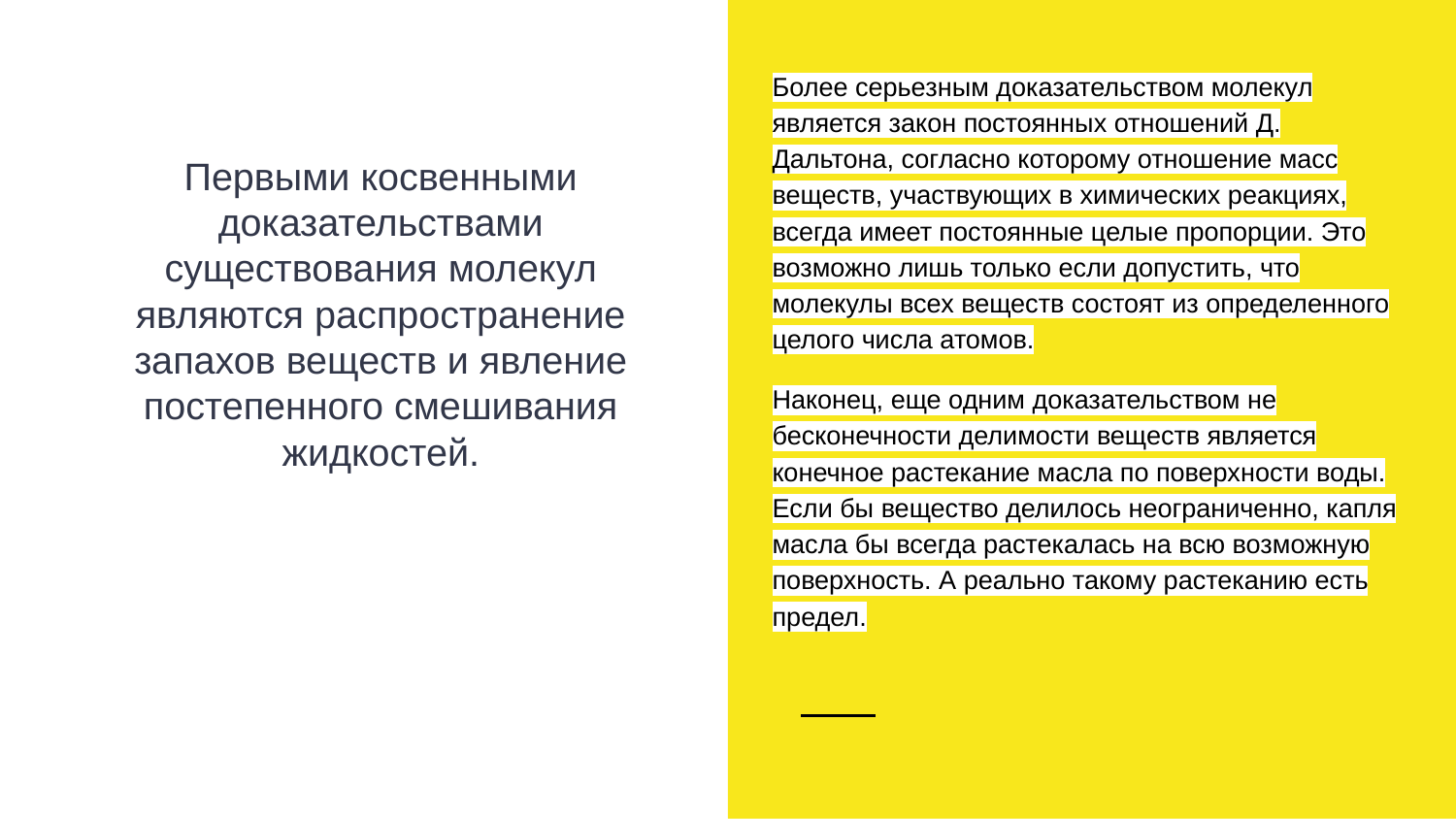

Более серьезным доказательством молекул является закон постоянных отношений Д. Дальтона, согласно которому отношение масс веществ, участвующих в химических реакциях, всегда имеет постоянные целые пропорции. Это возможно лишь только если допустить, что молекулы всех веществ состоят из определенного целого числа атомов.
Наконец, еще одним доказательством не бесконечности делимости веществ является конечное растекание масла по поверхности воды. Если бы вещество делилось неограниченно, капля масла бы всегда растекалась на всю возможную поверхность. А реально такому растеканию есть предел.

Первыми косвенными доказательствами существования молекул являются распространение запахов веществ и явление постепенного смешивания жидкостей.